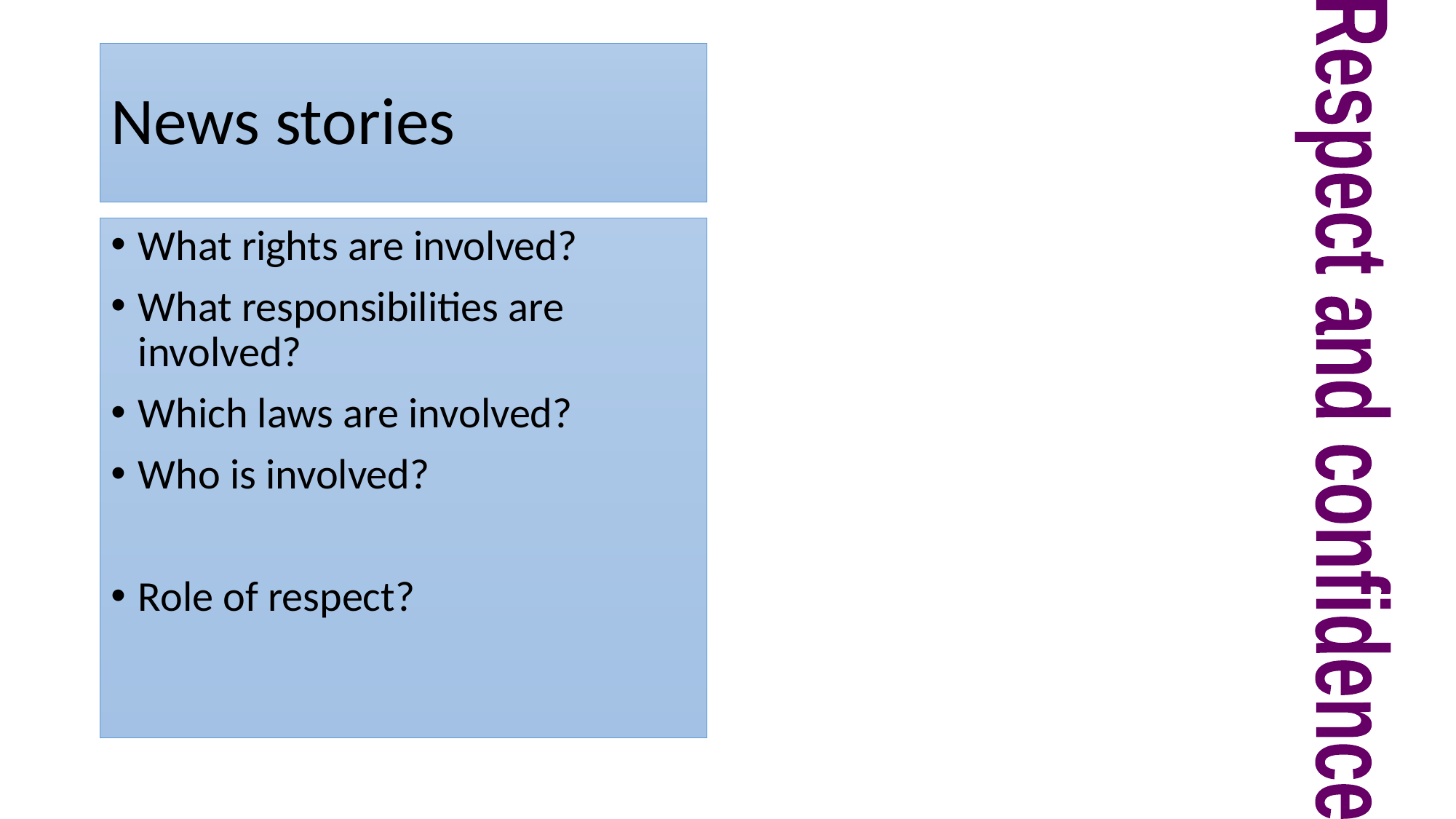

# News stories
What rights are involved?
What responsibilities are involved?
Which laws are involved?
Who is involved?

Role of respect?
Respect and confidence